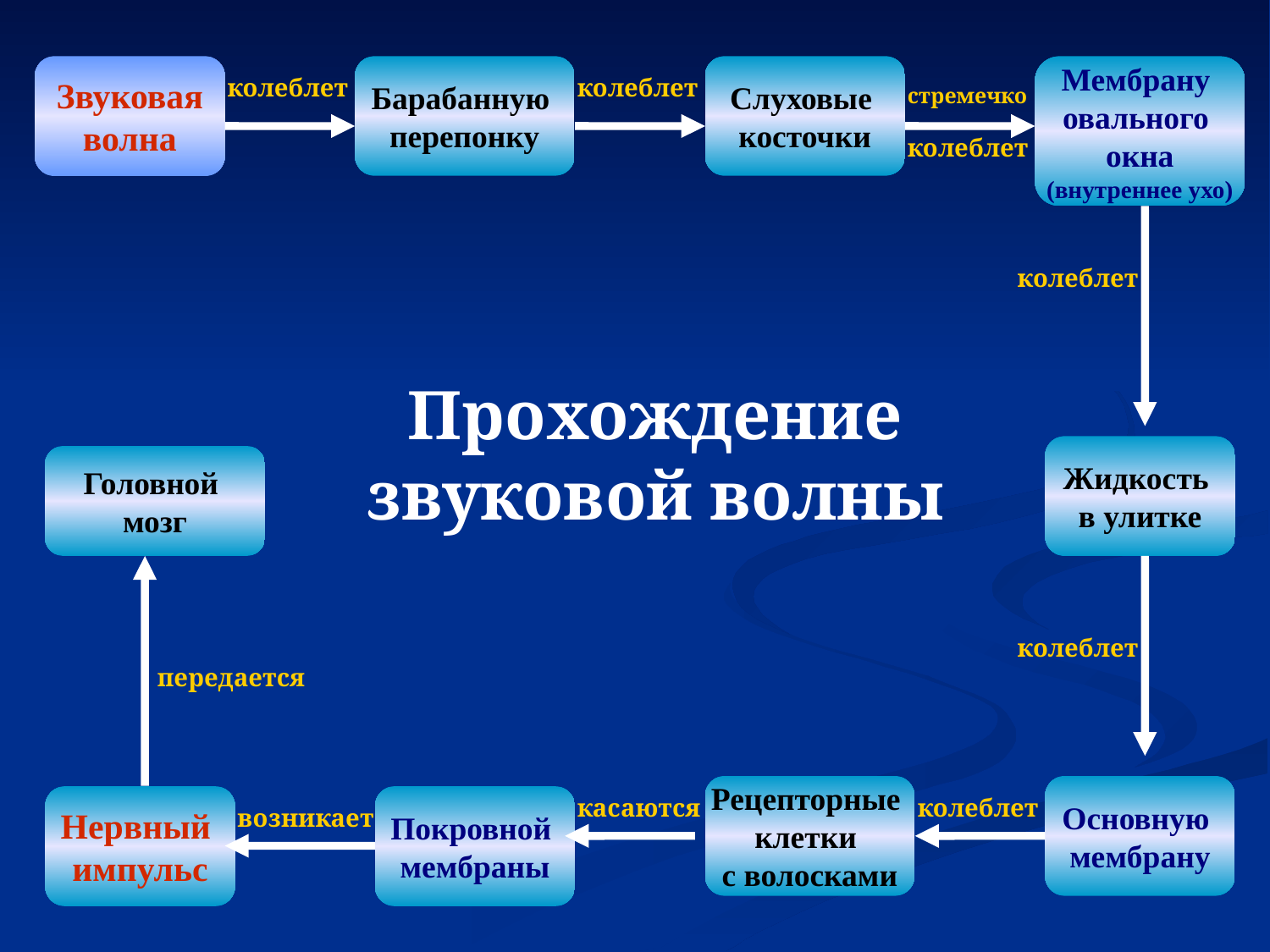

Звуковая
волна
Барабанную
перепонку
Слуховые
косточки
Мембрану
овального
окна
(внутреннее ухо)
колеблет
колеблет
стремечко

колеблет

колеблет
Прохождение звуковой волны
Жидкость
в улитке
Головной
мозг

колеблет
передается
Рецепторные
клетки
с волосками
Основную
мембрану
касаются
колеблет
Нервный
импульс
Покровной
мембраны
возникает